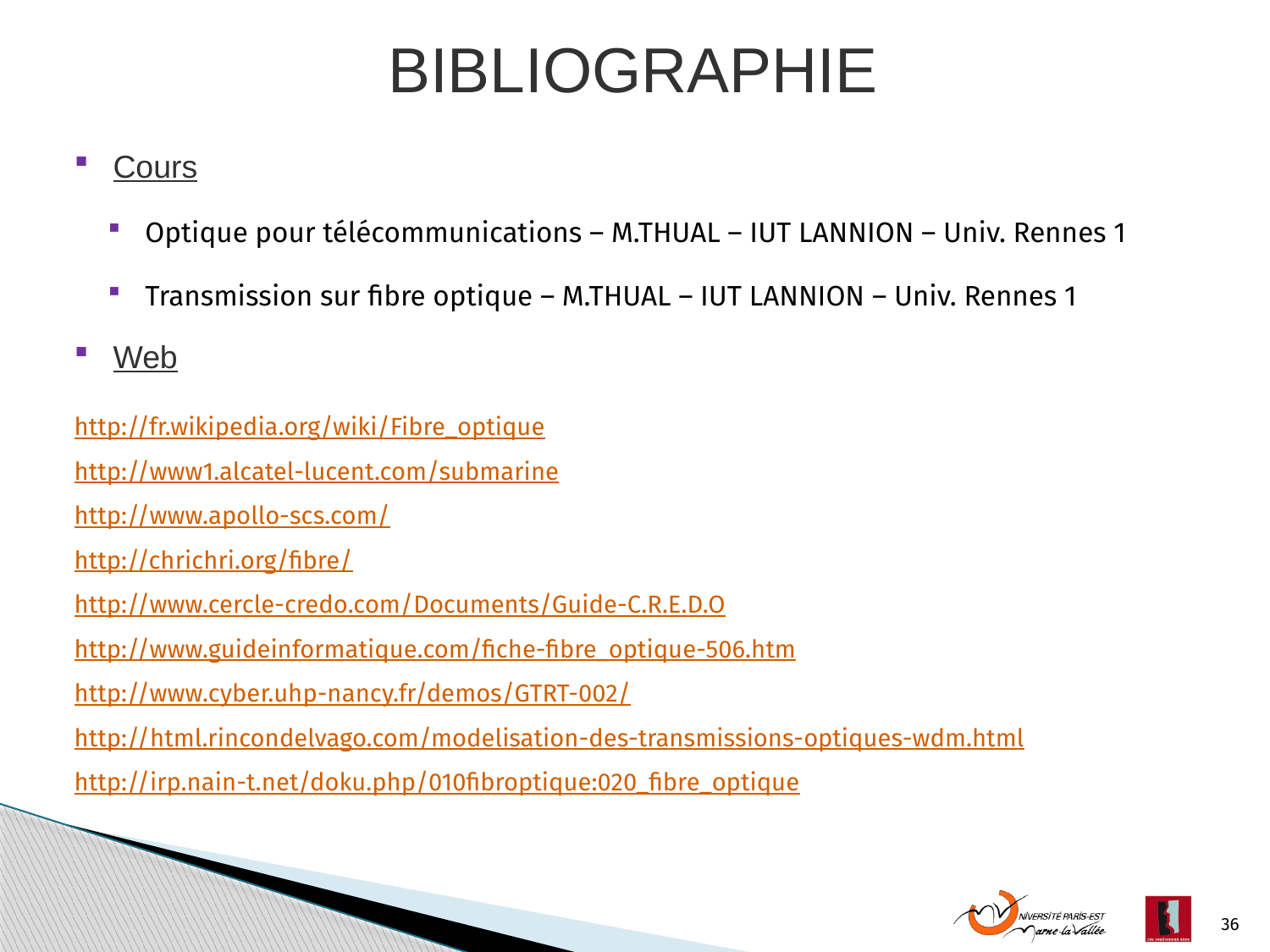

BIBLIOGRAPHIE
 Cours
 Optique pour télécommunications – M.THUAL – IUT LANNION – Univ. Rennes 1
 Transmission sur fibre optique – M.THUAL – IUT LANNION – Univ. Rennes 1
 Web
http://fr.wikipedia.org/wiki/Fibre_optique
http://www1.alcatel-lucent.com/submarine
http://www.apollo-scs.com/
http://chrichri.org/fibre/
http://www.cercle-credo.com/Documents/Guide-C.R.E.D.O
http://www.guideinformatique.com/fiche-fibre_optique-506.htm
http://www.cyber.uhp-nancy.fr/demos/GTRT-002/
http://html.rincondelvago.com/modelisation-des-transmissions-optiques-wdm.html
http://irp.nain-t.net/doku.php/010fibroptique:020_fibre_optique

36